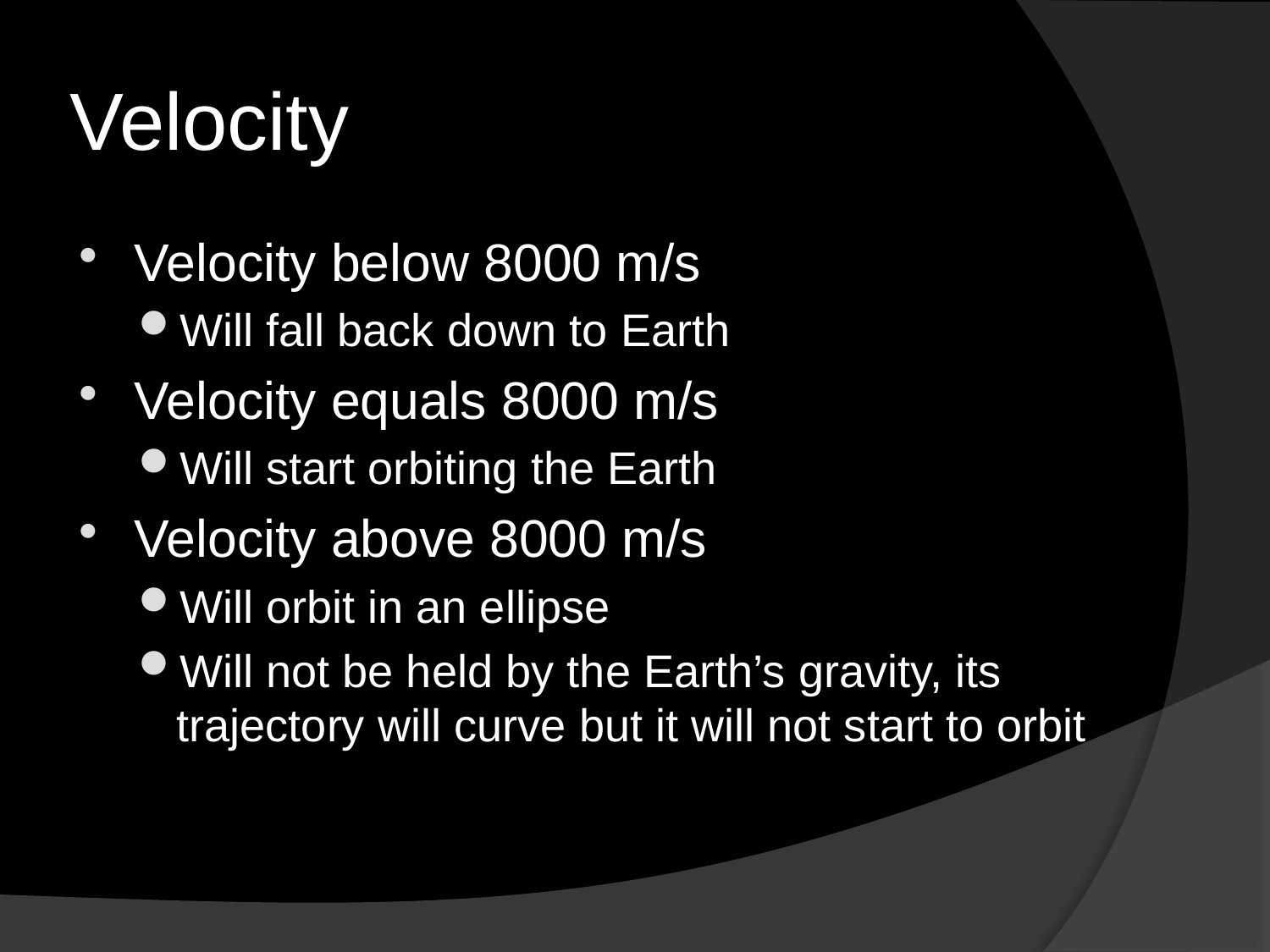

# Velocity
Velocity below 8000 m/s
Will fall back down to Earth
Velocity equals 8000 m/s
Will start orbiting the Earth
Velocity above 8000 m/s
Will orbit in an ellipse
Will not be held by the Earth’s gravity, its trajectory will curve but it will not start to orbit